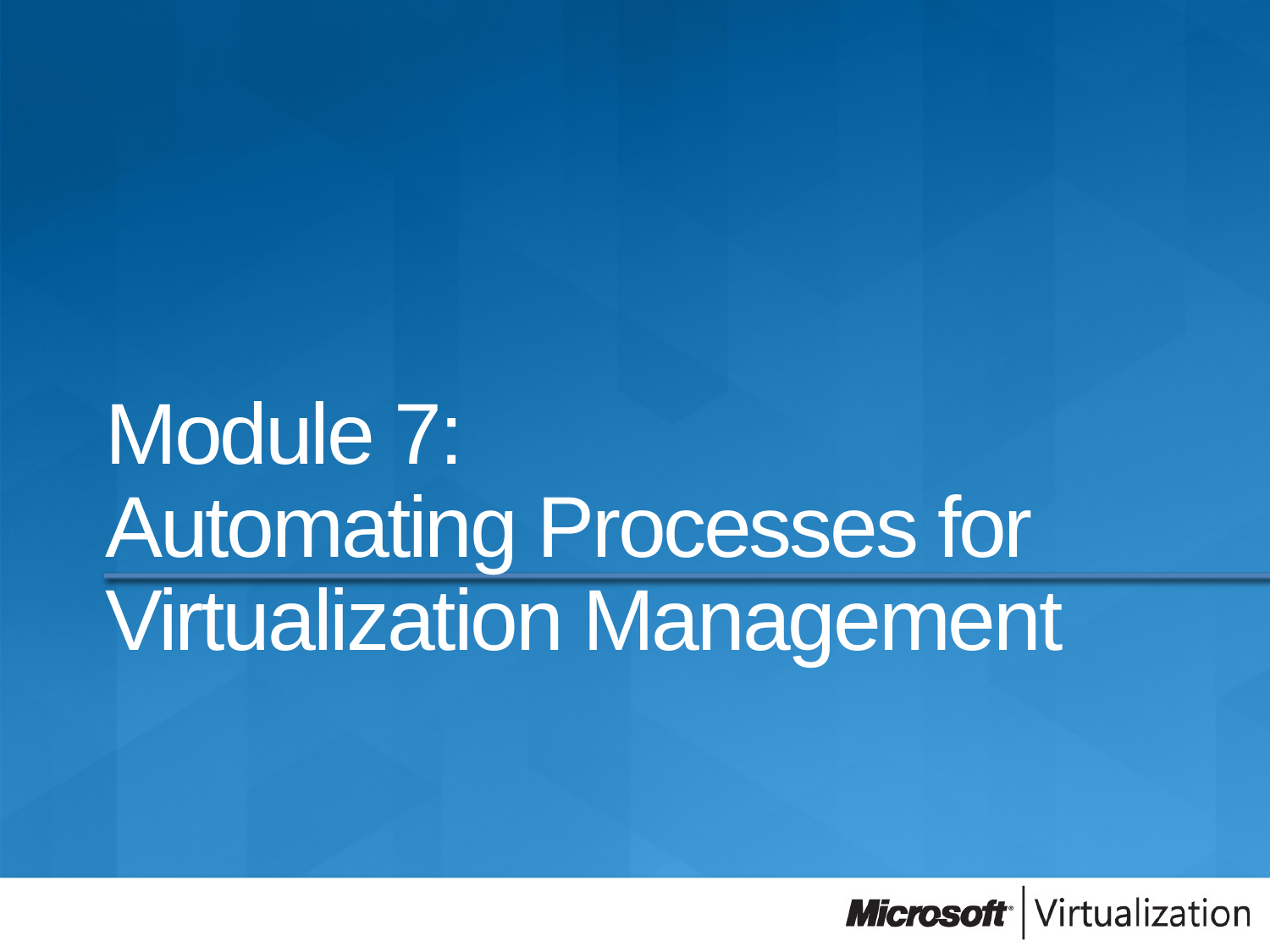

Module 7:
Automating Processes for Virtualization Management